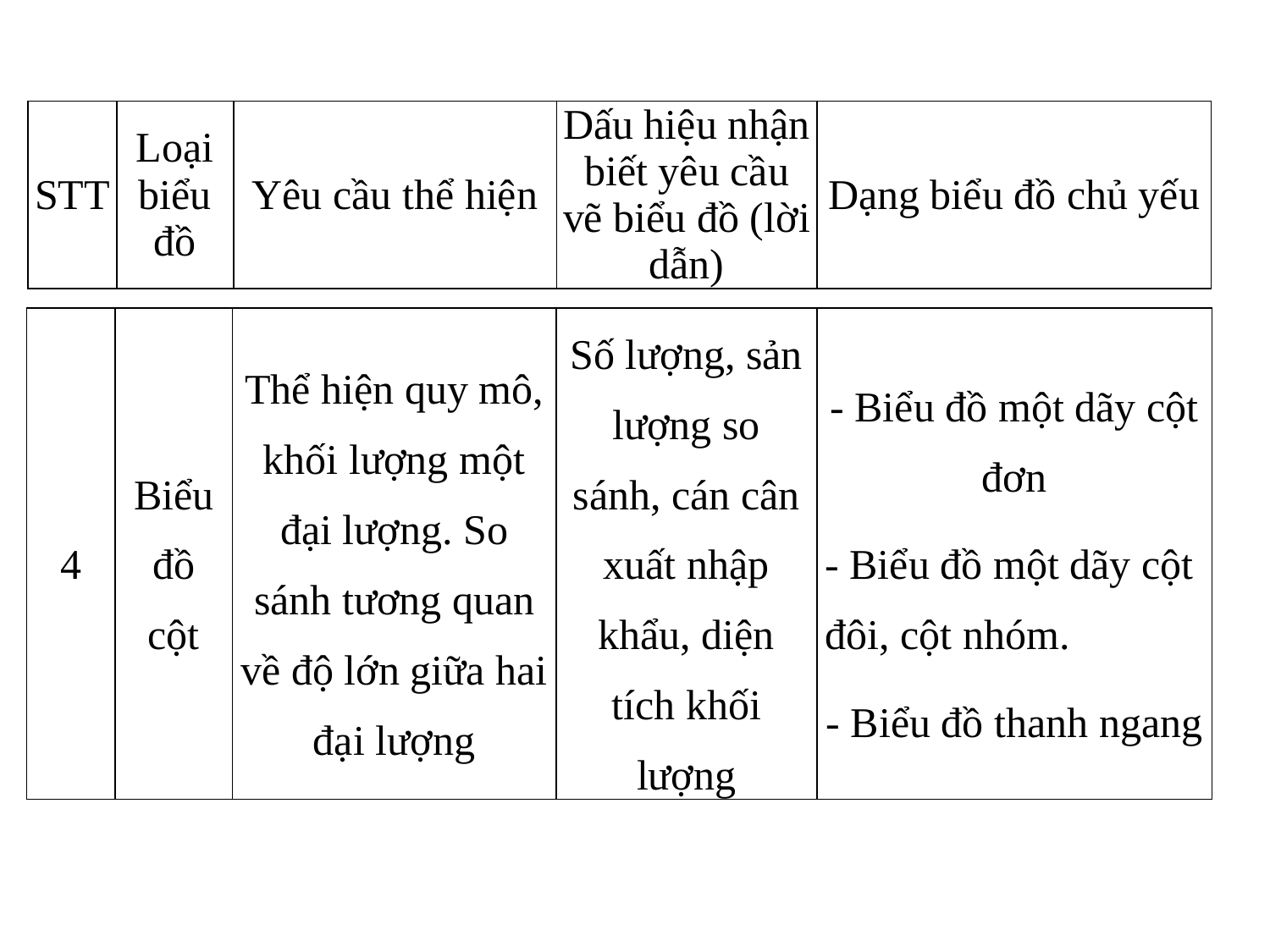

| STT | Loại biểu đồ | Yêu cầu thể hiện | Dấu hiệu nhận biết yêu cầu vẽ biểu đồ (lời dẫn) | Dạng biểu đồ chủ yếu |
| --- | --- | --- | --- | --- |
| 4 | Biểu đồ cột | Thể hiện quy mô, khối lượng một đại lượng. So sánh tương quan về độ lớn giữa hai đại lượng | Số lượng, sản lượng so sánh, cán cân xuất nhập khẩu, diện tích khối lượng | - Biểu đồ một dãy cột đơn - Biểu đồ một dãy cột đôi, cột nhóm. - Biểu đồ thanh ngang |
| --- | --- | --- | --- | --- |